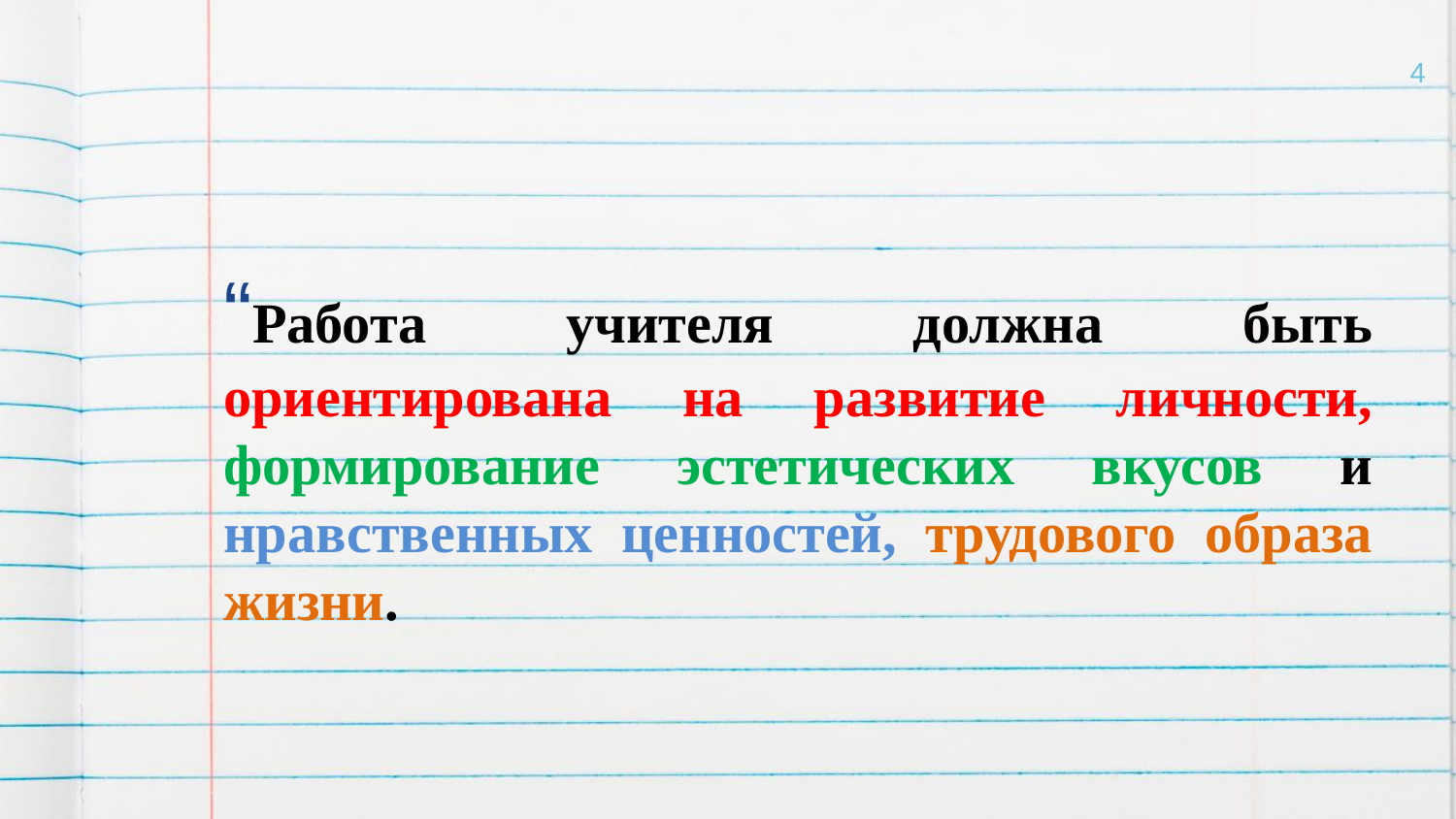

4
“Работа учителя должна быть ориентирована на развитие личности, формирование эстетических вкусов и нравственных ценностей, трудового образа жизни.